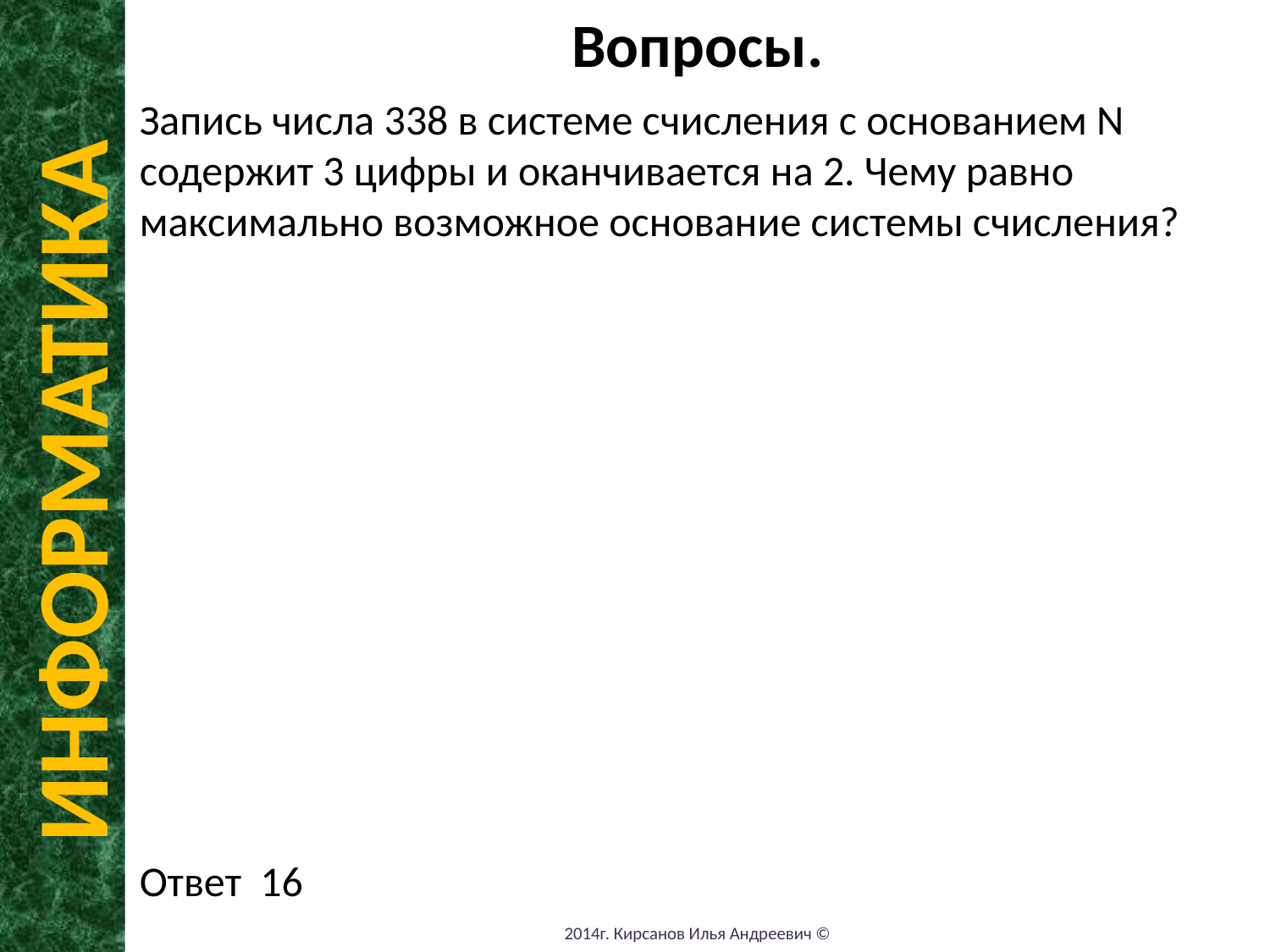

Вопросы.

Запись числа 338 в системе счисления с основанием N содержит 3 цифры и оканчивается на 2. Чему равно максимально возможное основание системы счисления?

Ответ  16

ИНФОРМАТИКА
2014г. Кирсанов Илья Андреевич ©